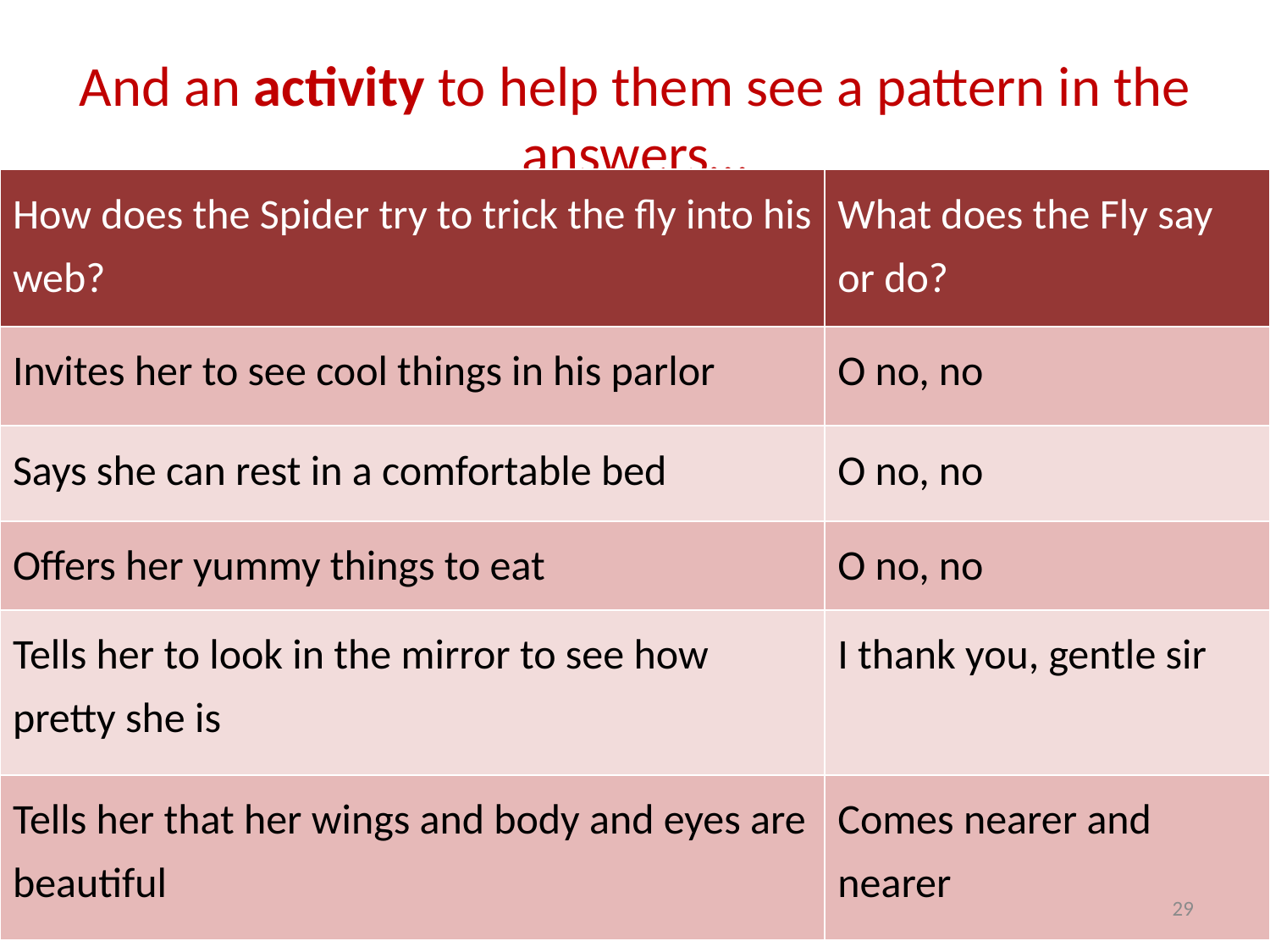

# And an activity to help them see a pattern in the answers…
| How does the Spider try to trick the fly into his web? | What does the Fly say or do? |
| --- | --- |
| Invites her to see cool things in his parlor | O no, no |
| Says she can rest in a comfortable bed | O no, no |
| Offers her yummy things to eat | O no, no |
| Tells her to look in the mirror to see how pretty she is | I thank you, gentle sir |
| Tells her that her wings and body and eyes are beautiful | Comes nearer and nearer |
29